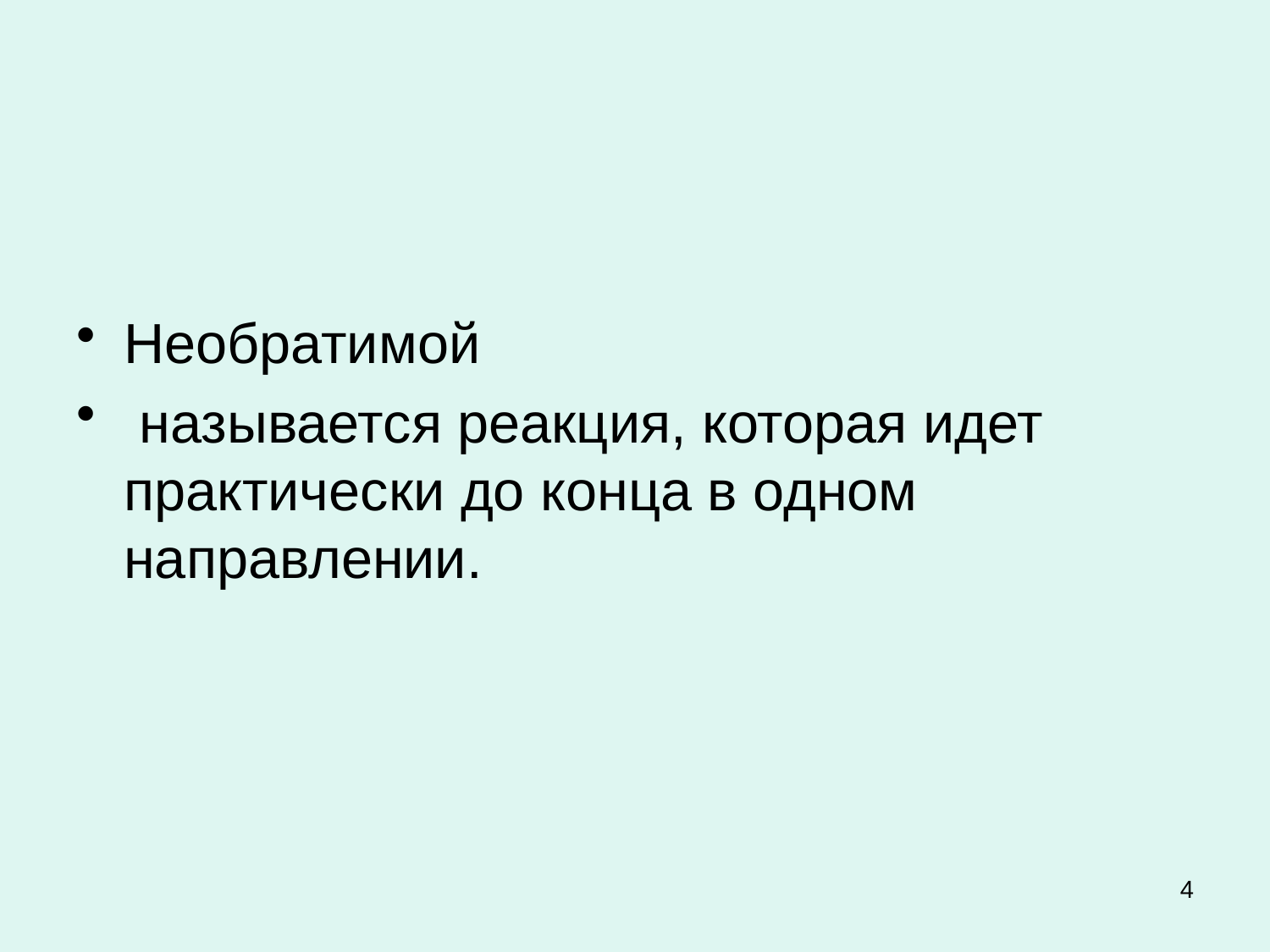

#

Необратимой
 называется реакция, которая идет практически до конца в одном направлении.

4